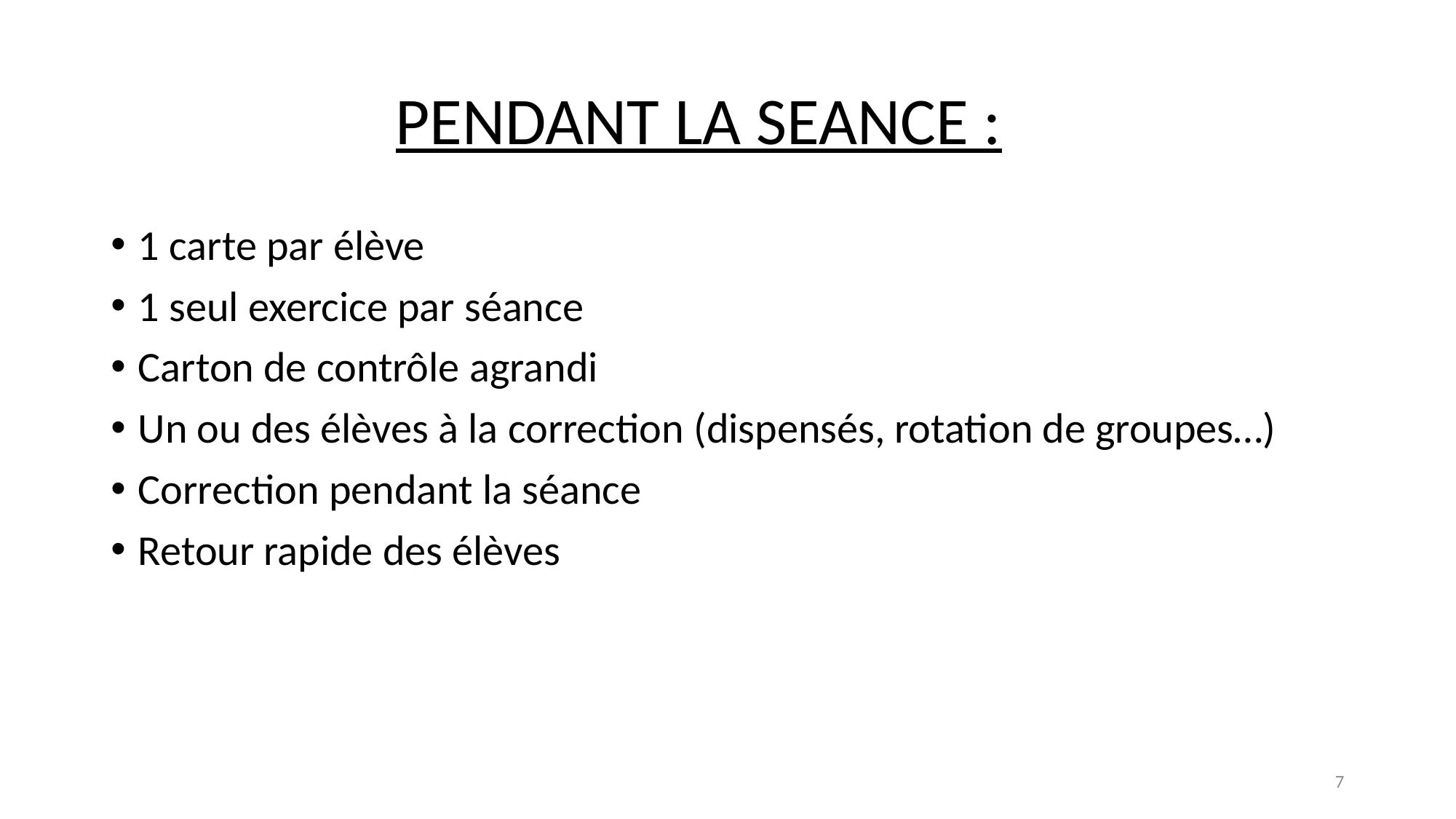

# PENDANT LA SEANCE :
1 carte par élève
1 seul exercice par séance
Carton de contrôle agrandi
Un ou des élèves à la correction (dispensés, rotation de groupes…)
Correction pendant la séance
Retour rapide des élèves

7